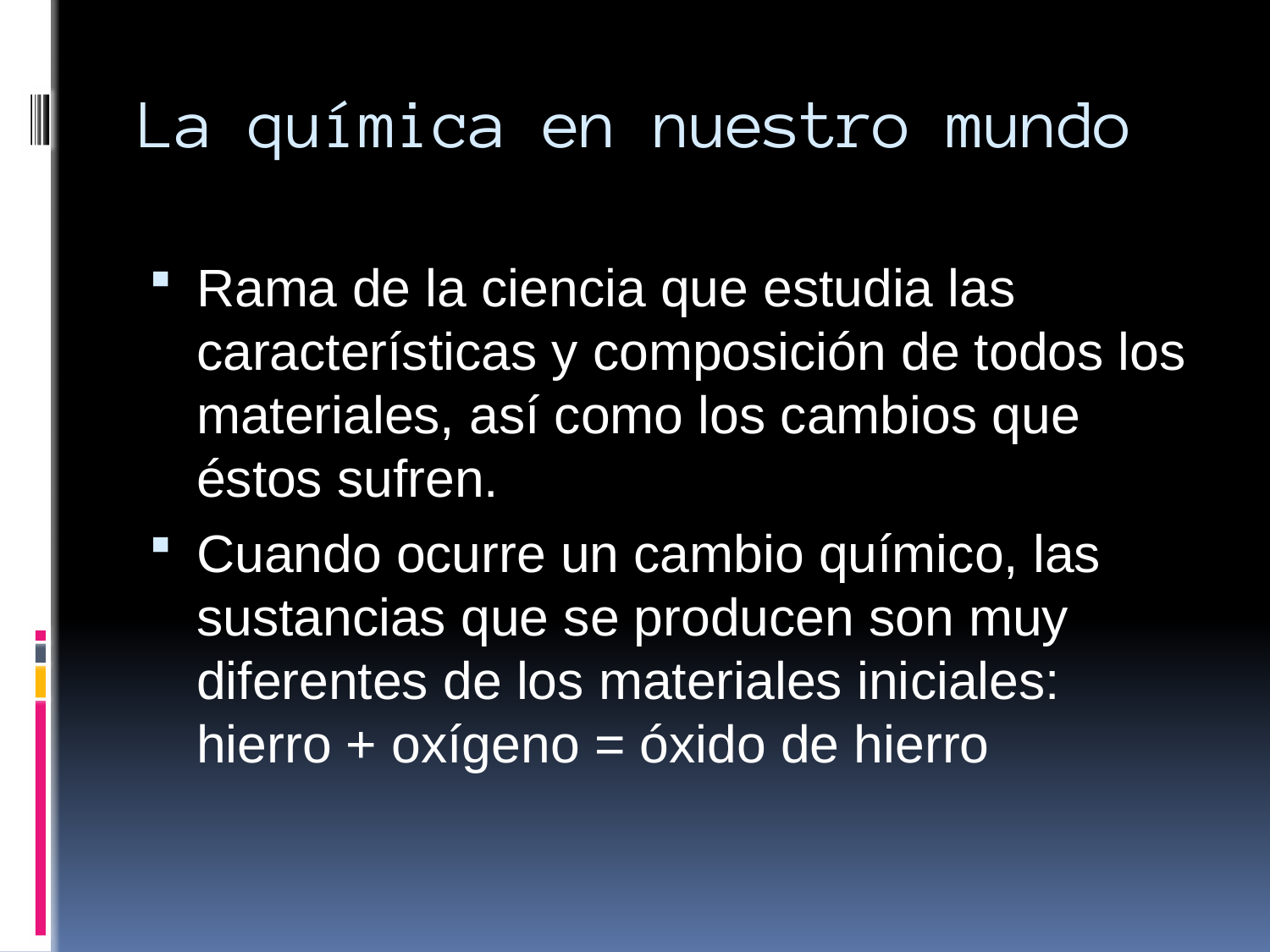

# La química en nuestro mundo
Rama de la ciencia que estudia las características y composición de todos los materiales, así como los cambios que éstos sufren.
Cuando ocurre un cambio químico, las sustancias que se producen son muy diferentes de los materiales iniciales: hierro + oxígeno = óxido de hierro